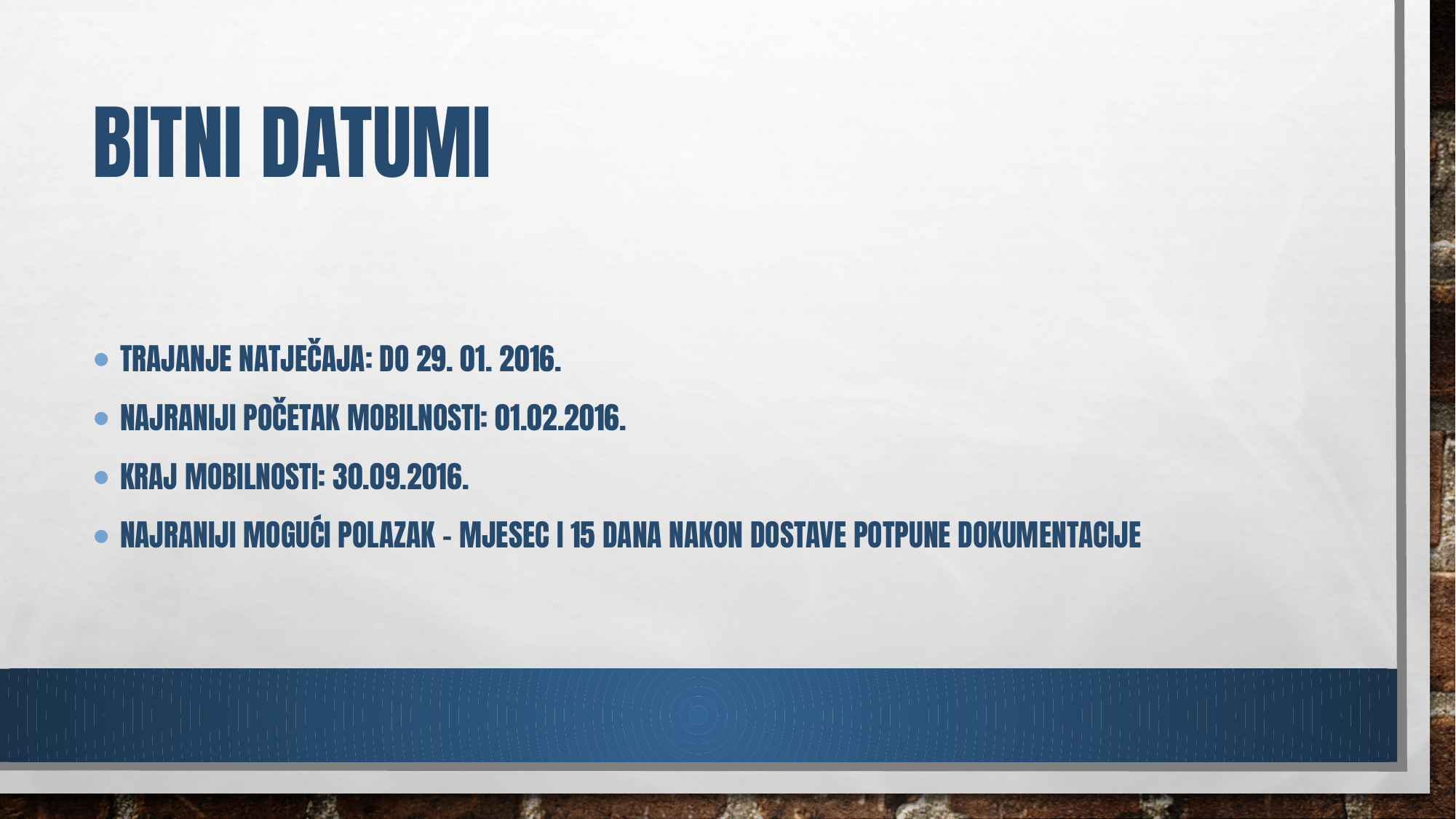

# Bitni datumi
Trajanje natječaja: do 29. 01. 2016.
Najraniji Početak mobilnosti: 01.02.2016.
Kraj mobilnosti: 30.09.2016.
Najraniji mogući polazak – mjesec i 15 dana nakon dostave potpune dokumentacije